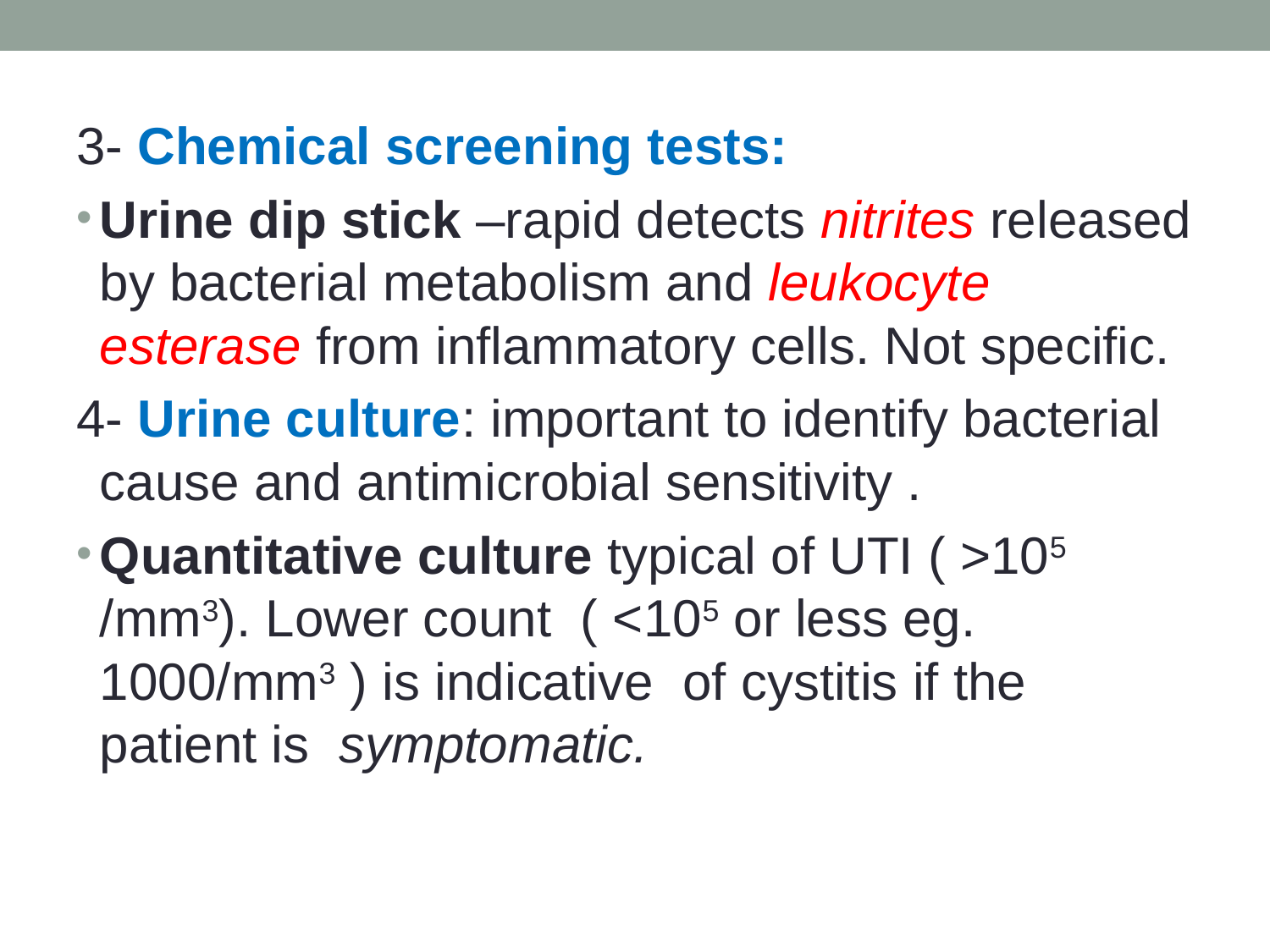

3- Chemical screening tests:
Urine dip stick –rapid detects nitrites released by bacterial metabolism and leukocyte esterase from inflammatory cells. Not specific.
4- Urine culture: important to identify bacterial cause and antimicrobial sensitivity .
Quantitative culture typical of UTI ( >105 /mm3). Lower count  ( <105 or less eg. 1000/mm3 ) is indicative  of cystitis if the patient is  symptomatic.